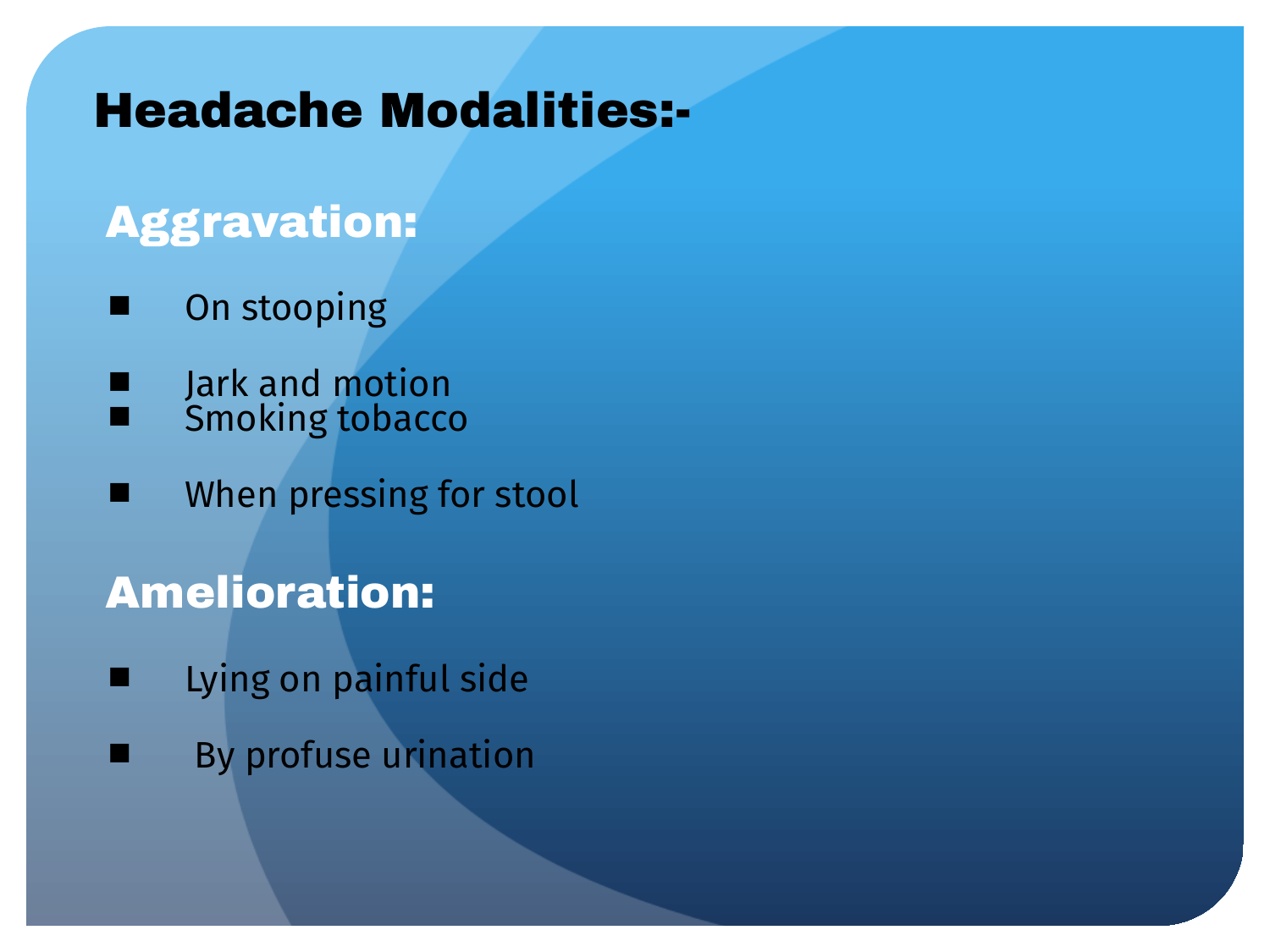

Headache Modalities:-
Aggravation:
On stooping
Jark and motion
Smoking tobacco
When pressing for stool
Amelioration:
Lying on painful side
 By profuse urination